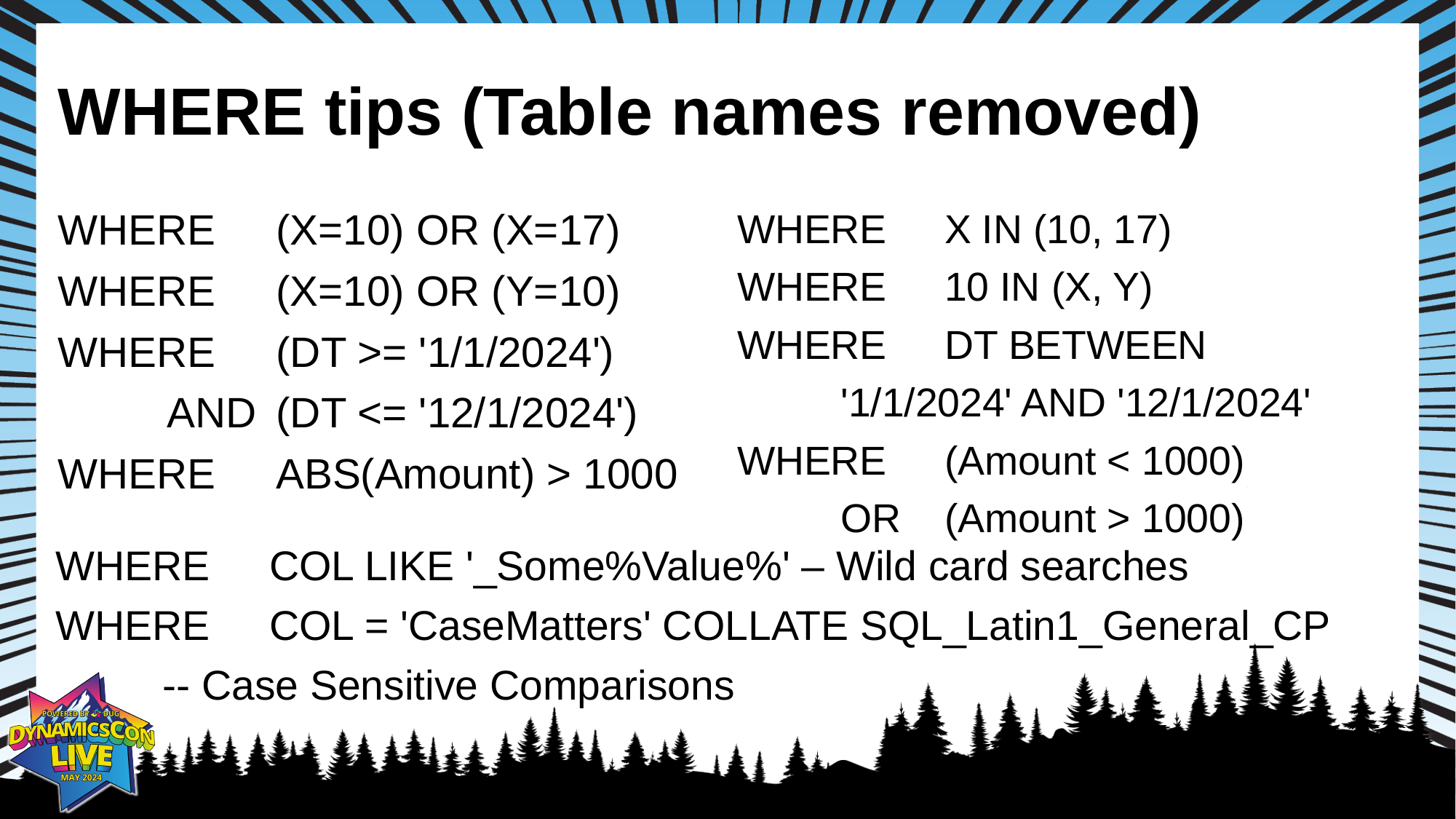

# WHERE tips (Table names removed)
WHERE	(X=10) OR (X=17)
WHERE	(X=10) OR (Y=10)
WHERE	(DT >= '1/1/2024')
	AND	(DT <= '12/1/2024')
WHERE	ABS(Amount) > 1000
WHERE	X IN (10, 17)
WHERE	10 IN (X, Y)
WHERE	DT BETWEEN
	'1/1/2024' AND '12/1/2024'
WHERE	(Amount < 1000)
	OR	(Amount > 1000)
WHERE	COL LIKE '_Some%Value%' – Wild card searches
WHERE	COL = 'CaseMatters' COLLATE SQL_Latin1_General_CP
		-- Case Sensitive Comparisons